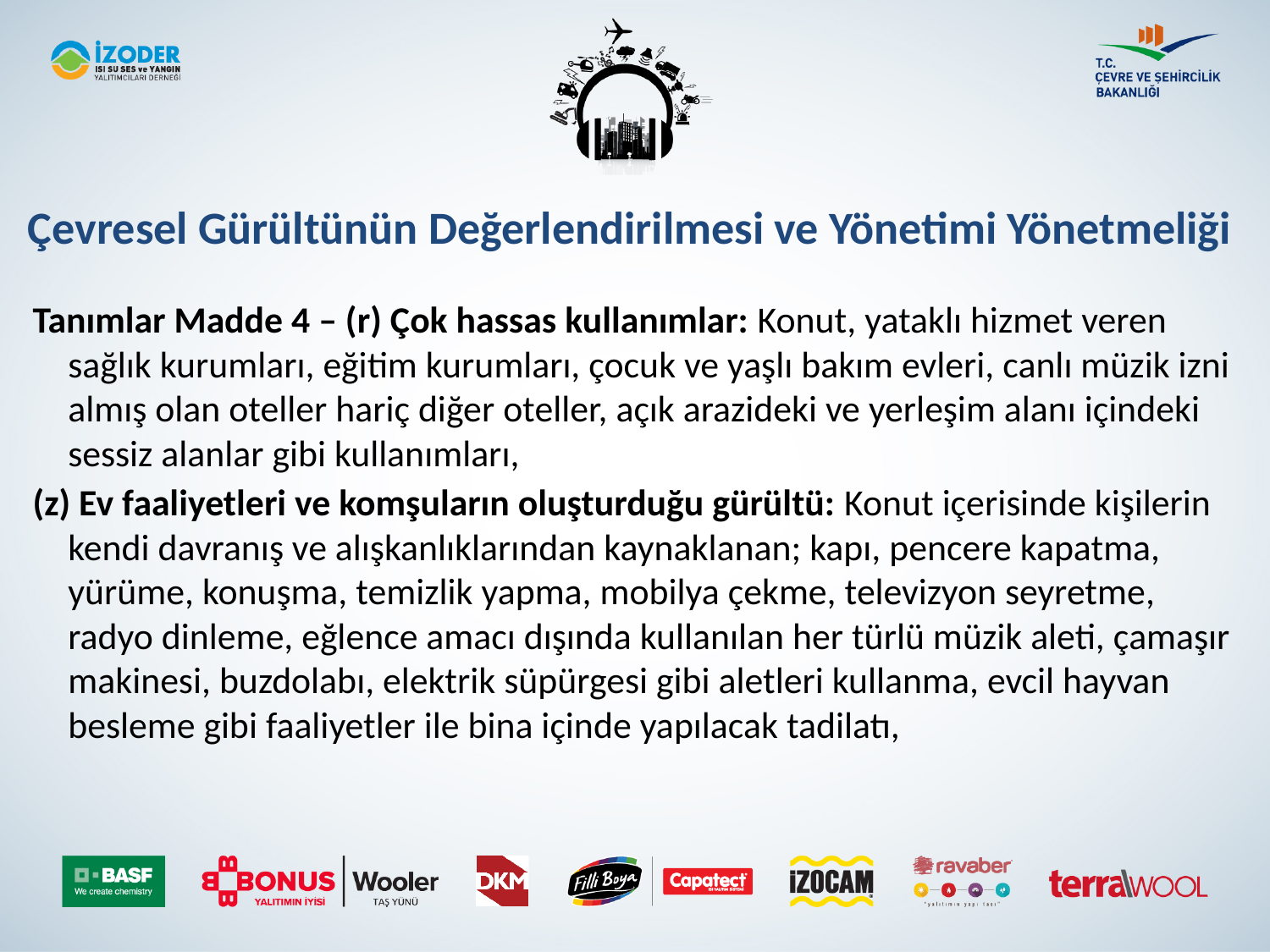

Çevresel Gürültünün Değerlendirilmesi ve Yönetimi Yönetmeliği
Tanımlar Madde 4 – (r) Çok hassas kullanımlar: Konut, yataklı hizmet veren sağlık kurumları, eğitim kurumları, çocuk ve yaşlı bakım evleri, canlı müzik izni almış olan oteller hariç diğer oteller, açık arazideki ve yerleşim alanı içindeki sessiz alanlar gibi kullanımları,
(z) Ev faaliyetleri ve komşuların oluşturduğu gürültü: Konut içerisinde kişilerin kendi davranış ve alışkanlıklarından kaynaklanan; kapı, pencere kapatma, yürüme, konuşma, temizlik yapma, mobilya çekme, televizyon seyretme, radyo dinleme, eğlence amacı dışında kullanılan her türlü müzik aleti, çamaşır makinesi, buzdolabı, elektrik süpürgesi gibi aletleri kullanma, evcil hayvan besleme gibi faaliyetler ile bina içinde yapılacak tadilatı,